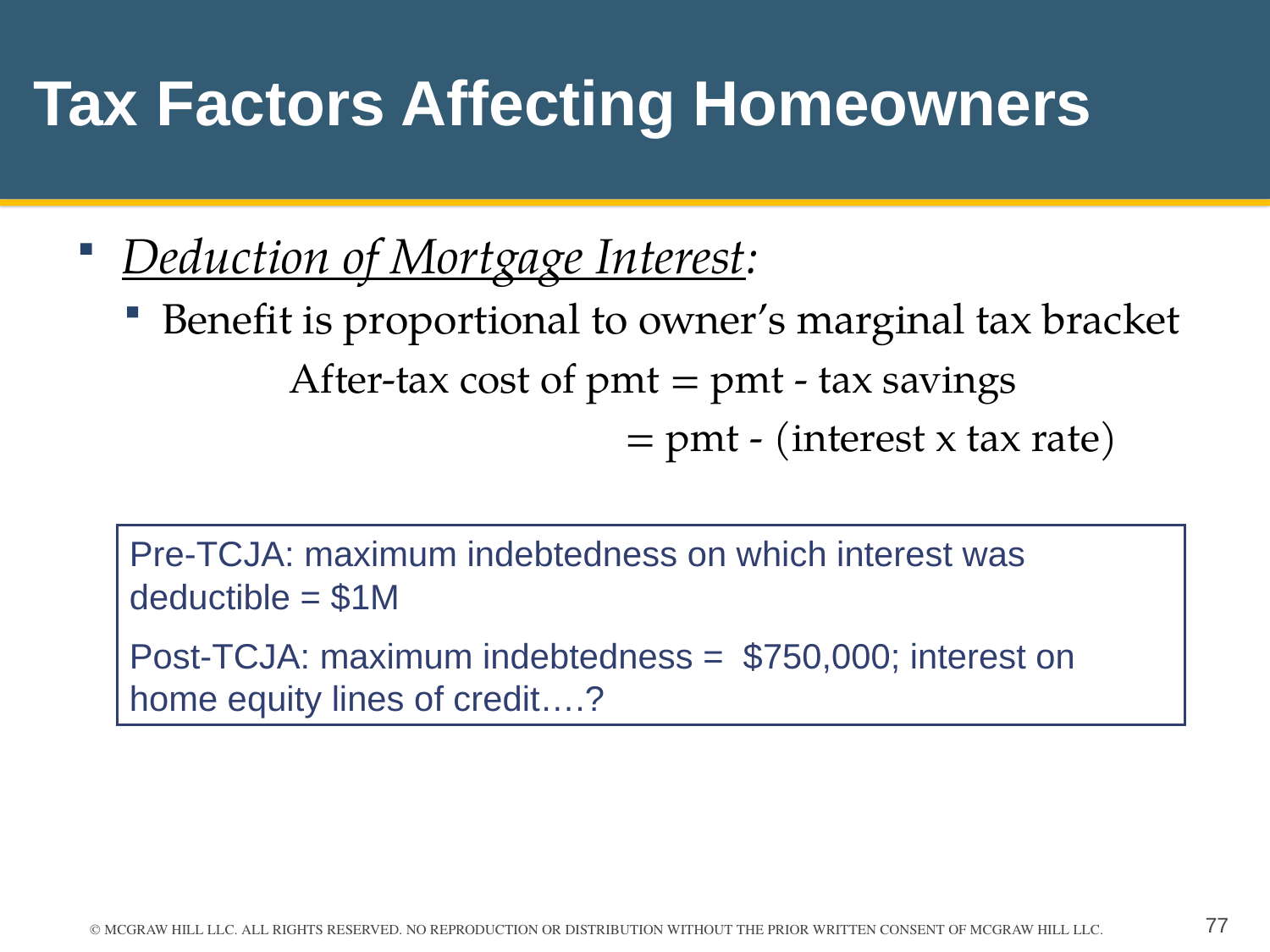

# Tax Factors Affecting Homeowners
Deduction of Mortgage Interest:
Benefit is proportional to owner’s marginal tax bracket
		After-tax cost of pmt = pmt - tax savings
				          = pmt - (interest x tax rate)
Pre-TCJA: maximum indebtedness on which interest was deductible = $1M
Post-TCJA: maximum indebtedness =  $750,000; interest on home equity lines of credit….?
© MCGRAW HILL LLC. ALL RIGHTS RESERVED. NO REPRODUCTION OR DISTRIBUTION WITHOUT THE PRIOR WRITTEN CONSENT OF MCGRAW HILL LLC.
77